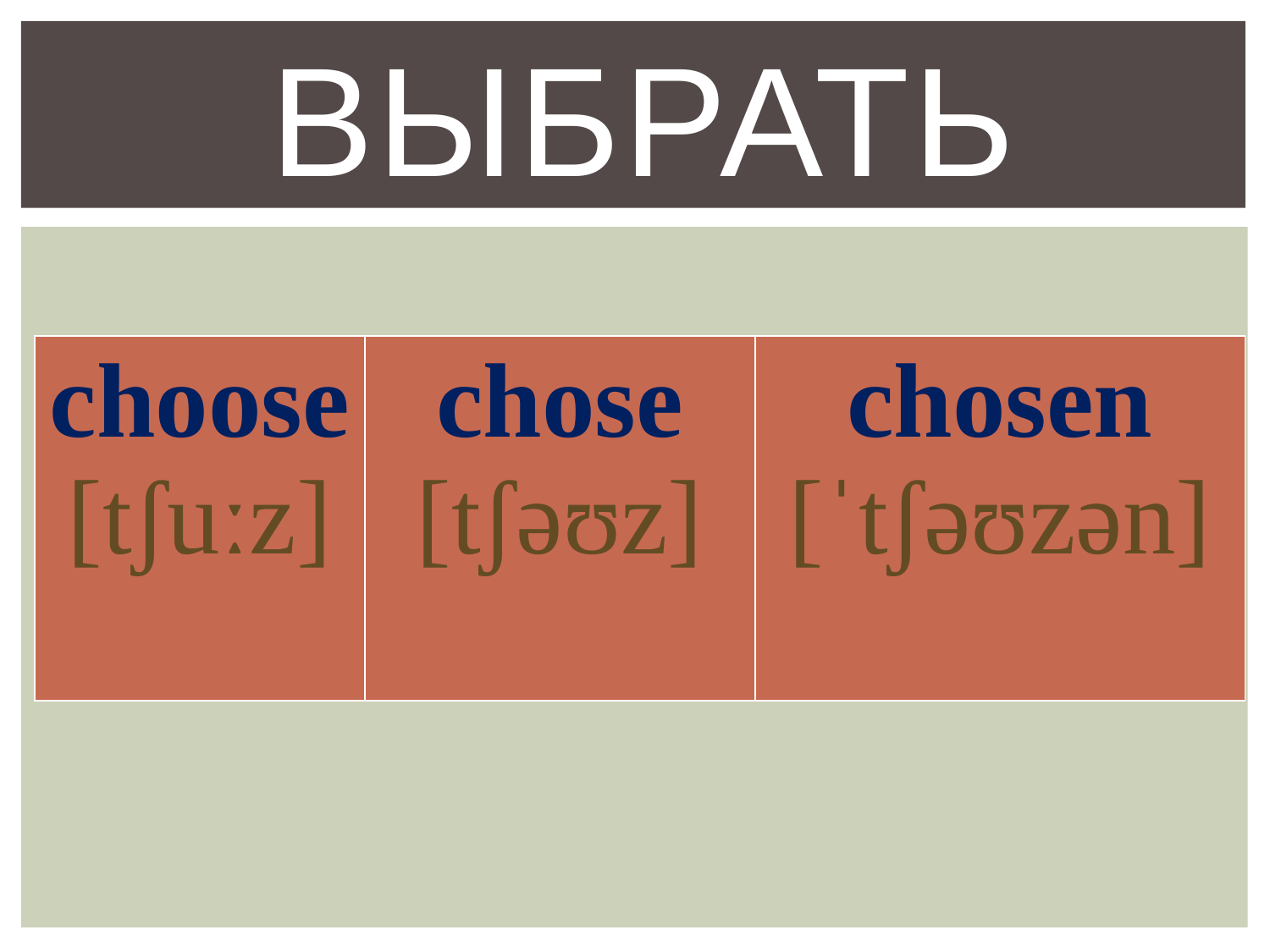

# выбрать
| choose [tʃuːz] | chose [tʃəʊz] | chosen [ˈtʃəʊzən] |
| --- | --- | --- |